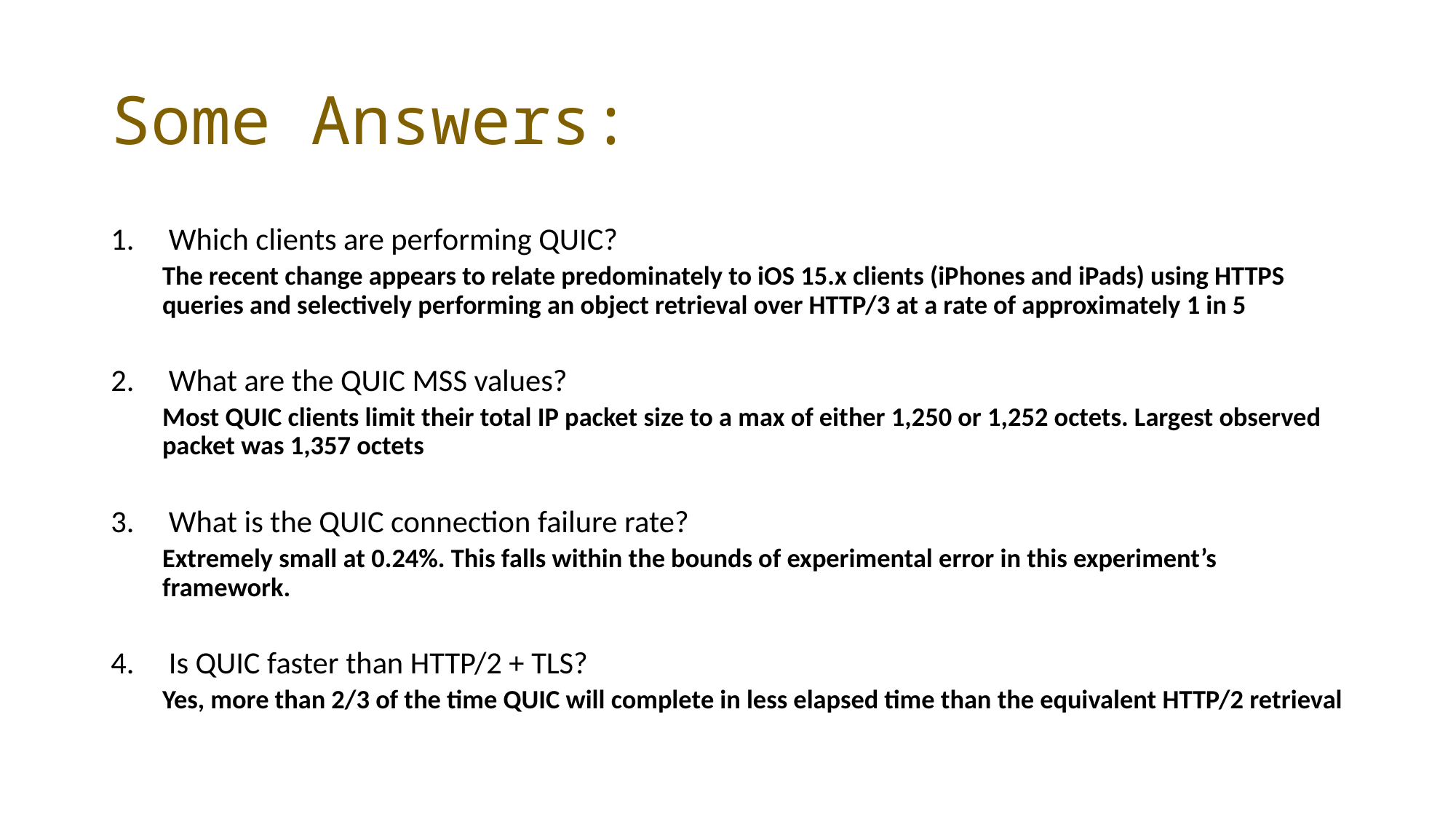

# Some Answers:
Which clients are performing QUIC?
The recent change appears to relate predominately to iOS 15.x clients (iPhones and iPads) using HTTPS queries and selectively performing an object retrieval over HTTP/3 at a rate of approximately 1 in 5

What are the QUIC MSS values?
Most QUIC clients limit their total IP packet size to a max of either 1,250 or 1,252 octets. Largest observed packet was 1,357 octets

What is the QUIC connection failure rate?
Extremely small at 0.24%. This falls within the bounds of experimental error in this experiment’s framework.

Is QUIC faster than HTTP/2 + TLS?
Yes, more than 2/3 of the time QUIC will complete in less elapsed time than the equivalent HTTP/2 retrieval